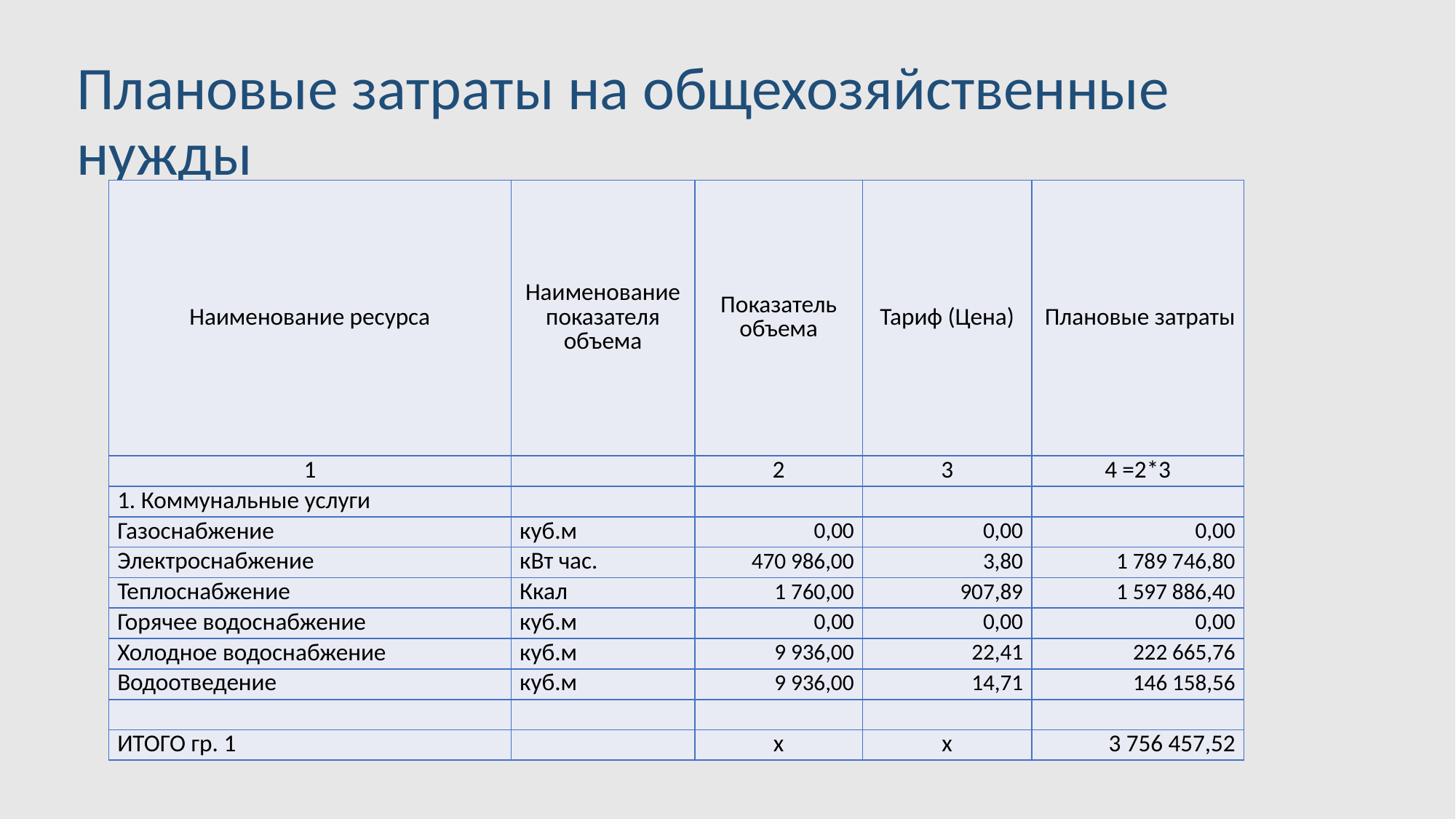

# Плановые затраты на общехозяйственные нужды
| Наименование ресурса | Наименование показателя объема | Показатель объема | Тариф (Цена) | Плановые затраты |
| --- | --- | --- | --- | --- |
| 1 |  | 2 | 3 | 4 =2\*3 |
| 1. Коммунальные услуги |  |  |  |  |
| Газоснабжение | куб.м | 0,00 | 0,00 | 0,00 |
| Электроснабжение | кВт час. | 470 986,00 | 3,80 | 1 789 746,80 |
| Теплоснабжение | Ккал | 1 760,00 | 907,89 | 1 597 886,40 |
| Горячее водоснабжение | куб.м | 0,00 | 0,00 | 0,00 |
| Холодное водоснабжение | куб.м | 9 936,00 | 22,41 | 222 665,76 |
| Водоотведение | куб.м | 9 936,00 | 14,71 | 146 158,56 |
|  |  |  |  |  |
| ИТОГО гр. 1 |  | х | х | 3 756 457,52 |